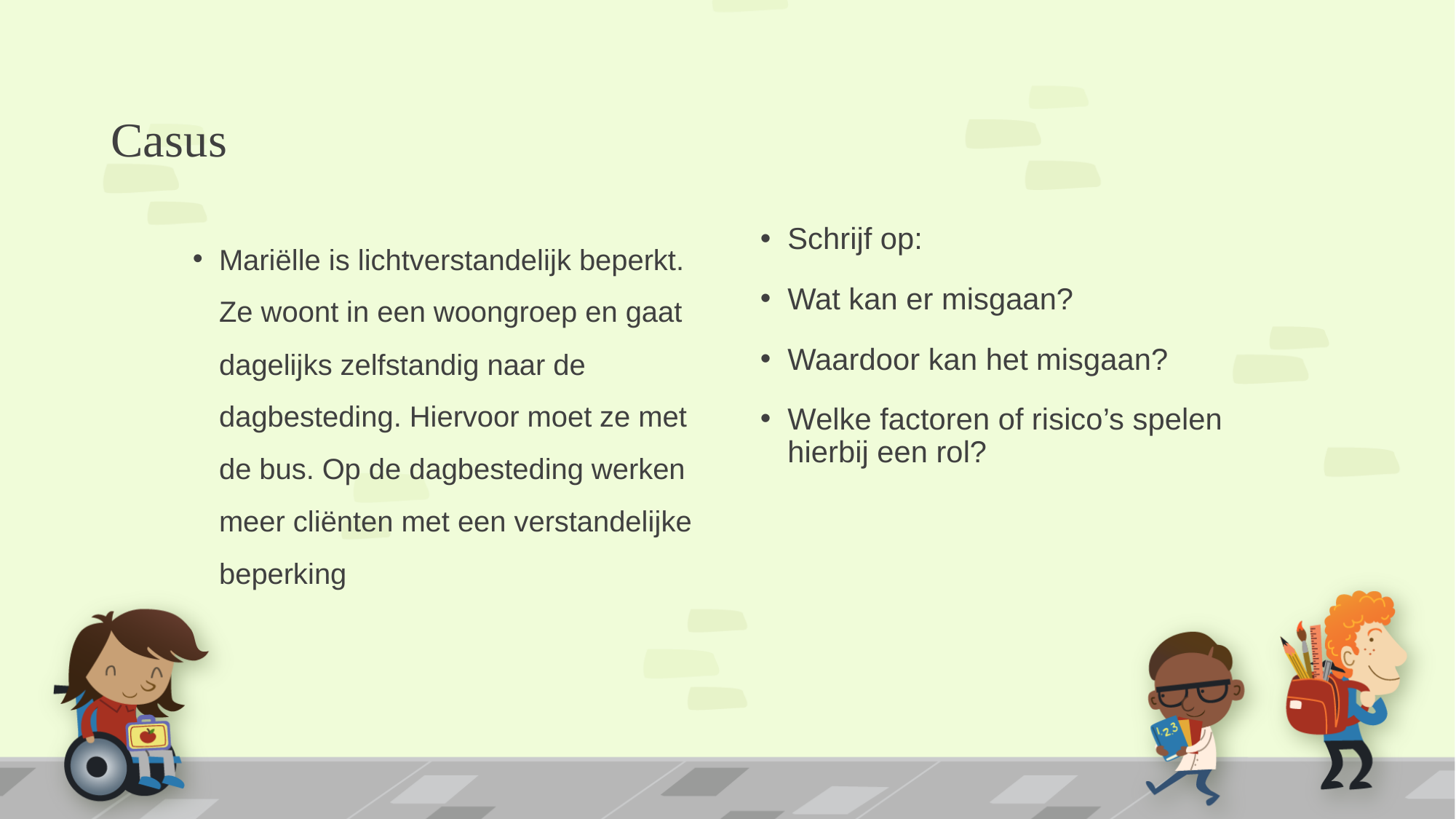

# Casus
Mariëlle is lichtverstandelijk beperkt. Ze woont in een woongroep en gaat dagelijks zelfstandig naar de dagbesteding. Hiervoor moet ze met de bus. Op de dagbesteding werken meer cliënten met een verstandelijke beperking
Schrijf op:
Wat kan er misgaan?
Waardoor kan het misgaan?
Welke factoren of risico’s spelen hierbij een rol?